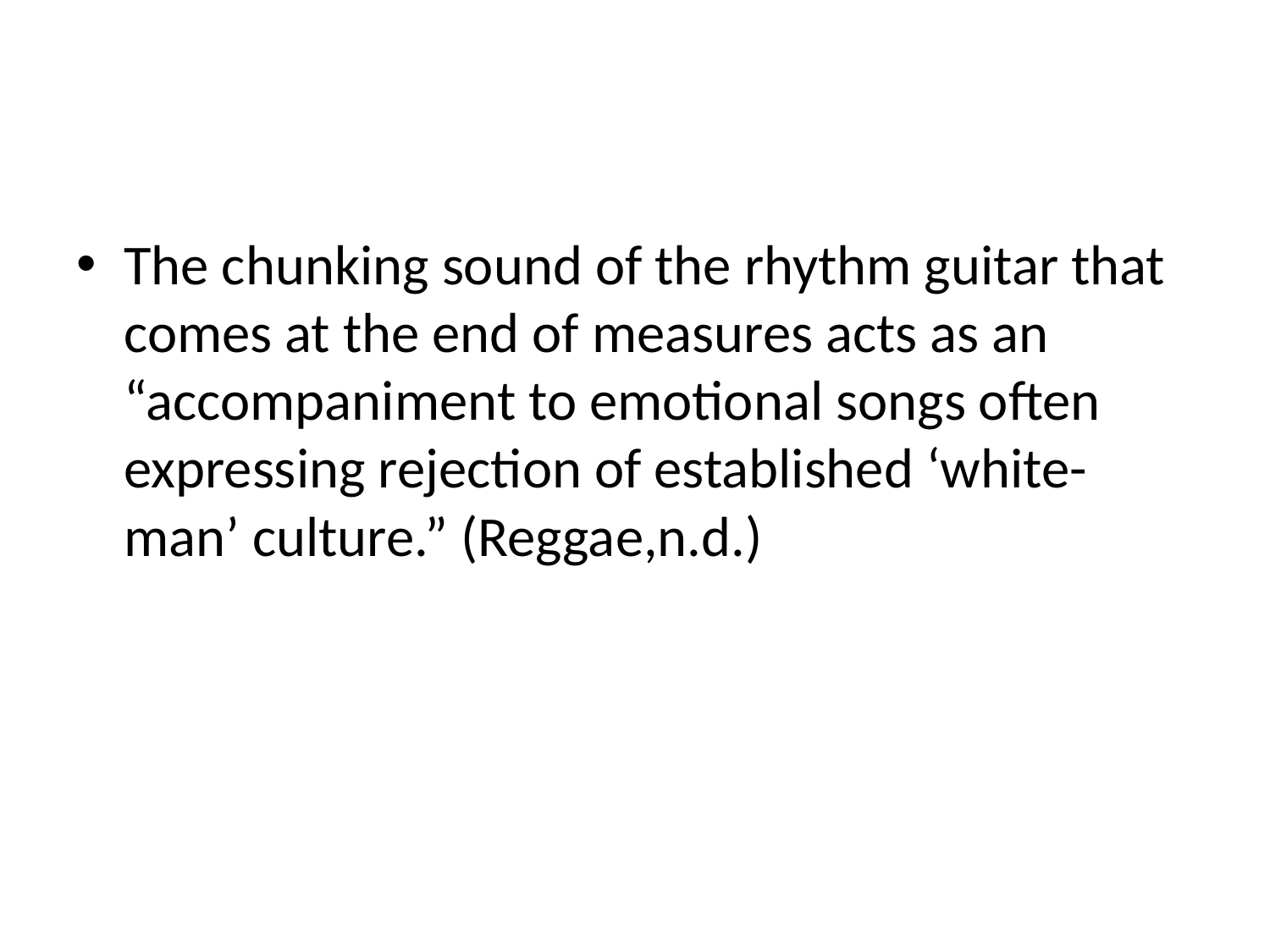

#
The chunking sound of the rhythm guitar that comes at the end of measures acts as an “accompaniment to emotional songs often expressing rejection of established ‘white-man’ culture.” (Reggae,n.d.)